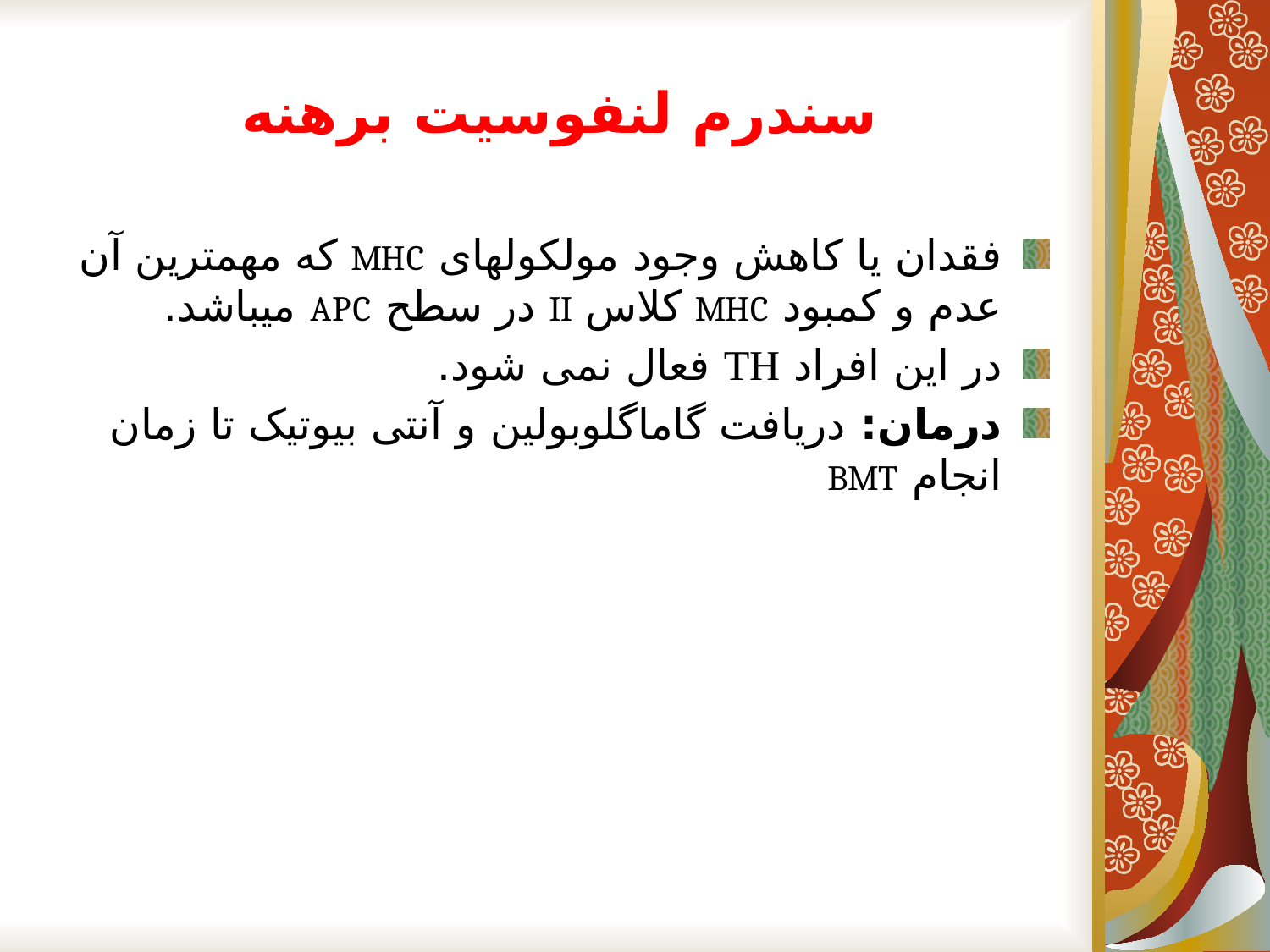

# سندرم لنفوسیت برهنه
فقدان یا کاهش وجود مولکولهای MHC که مهمترین آن عدم و کمبود MHC کلاس II در سطح APC میباشد.
در این افراد TH فعال نمی شود.
درمان: دریافت گاماگلوبولین و آنتی بیوتیک تا زمان انجام BMT